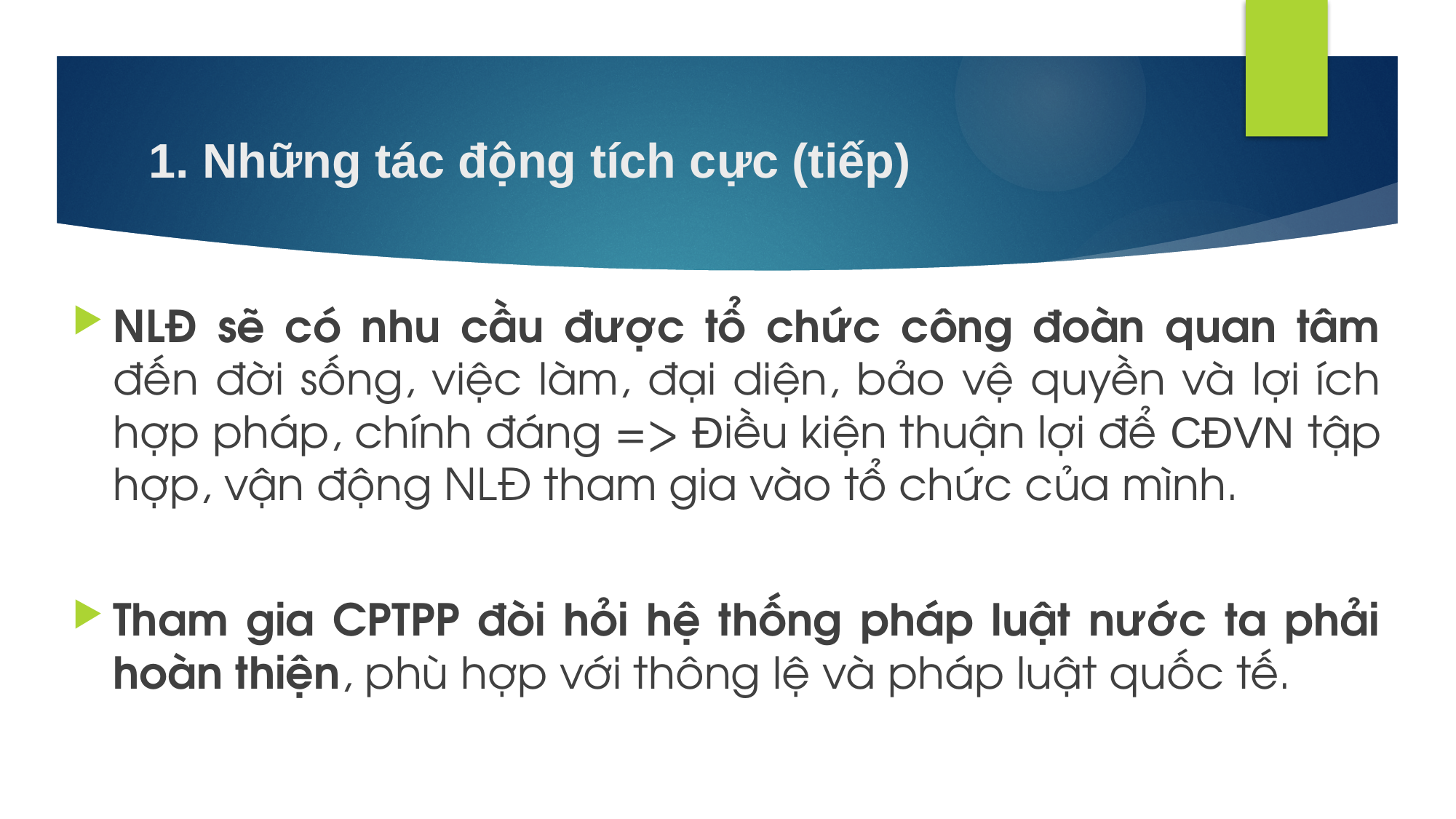

# 1. Những tác động tích cực (tiếp)
NLĐ sẽ có nhu cầu được tổ chức công đoàn quan tâm đến đời sống, việc làm, đại diện, bảo vệ quyền và lợi ích hợp pháp, chính đáng => Điều kiện thuận lợi để CĐVN tập hợp, vận động NLĐ tham gia vào tổ chức của mình.

Tham gia CPTPP đòi hỏi hệ thống pháp luật nước ta phải hoàn thiện, phù hợp với thông lệ và pháp luật quốc tế.